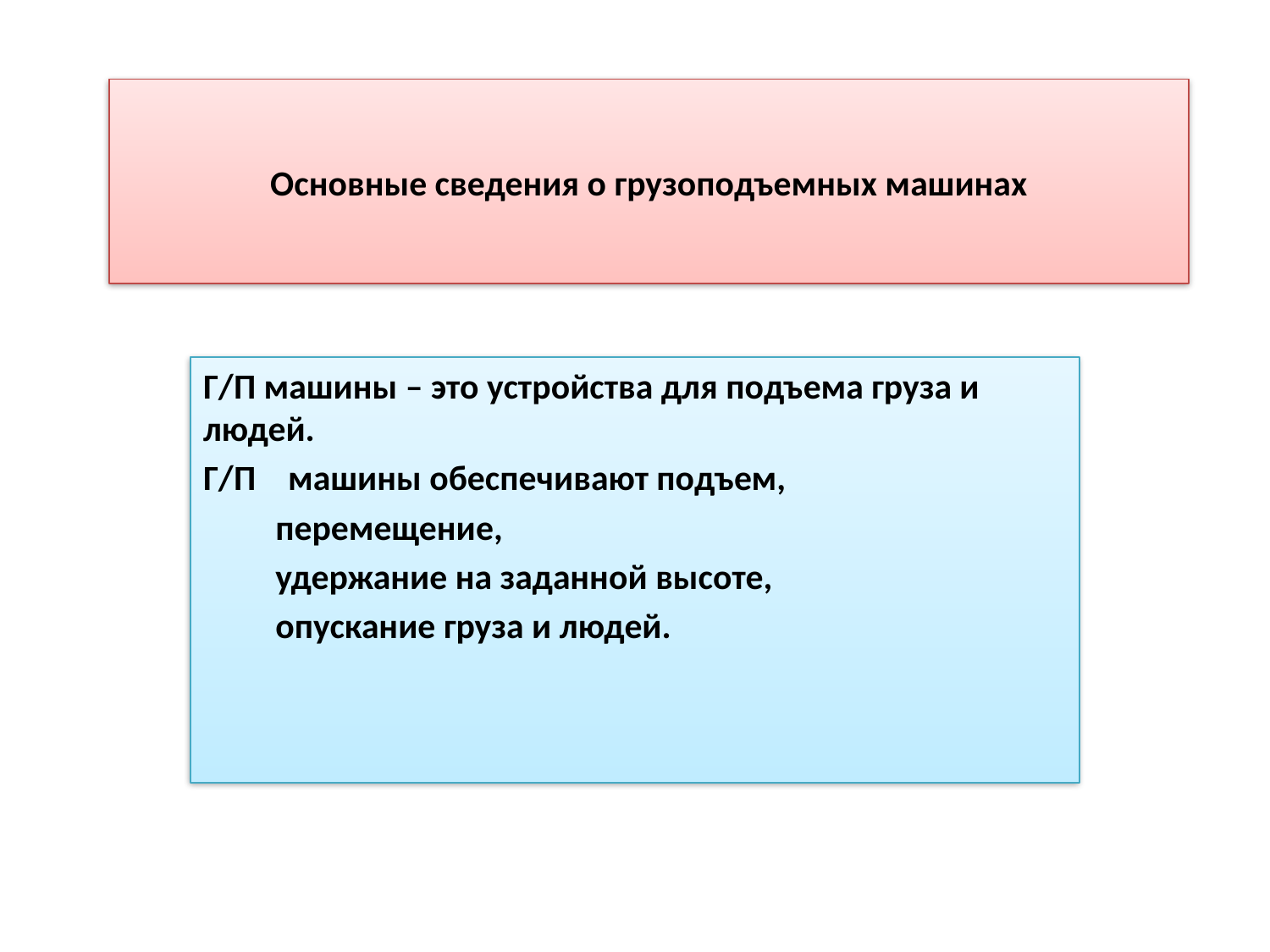

# Основные сведения о грузоподъемных машинах
Г/П машины – это устройства для подъема груза и людей.
Г/П    машины обеспечивают подъем,
         перемещение,
         удержание на заданной высоте,
         опускание груза и людей.